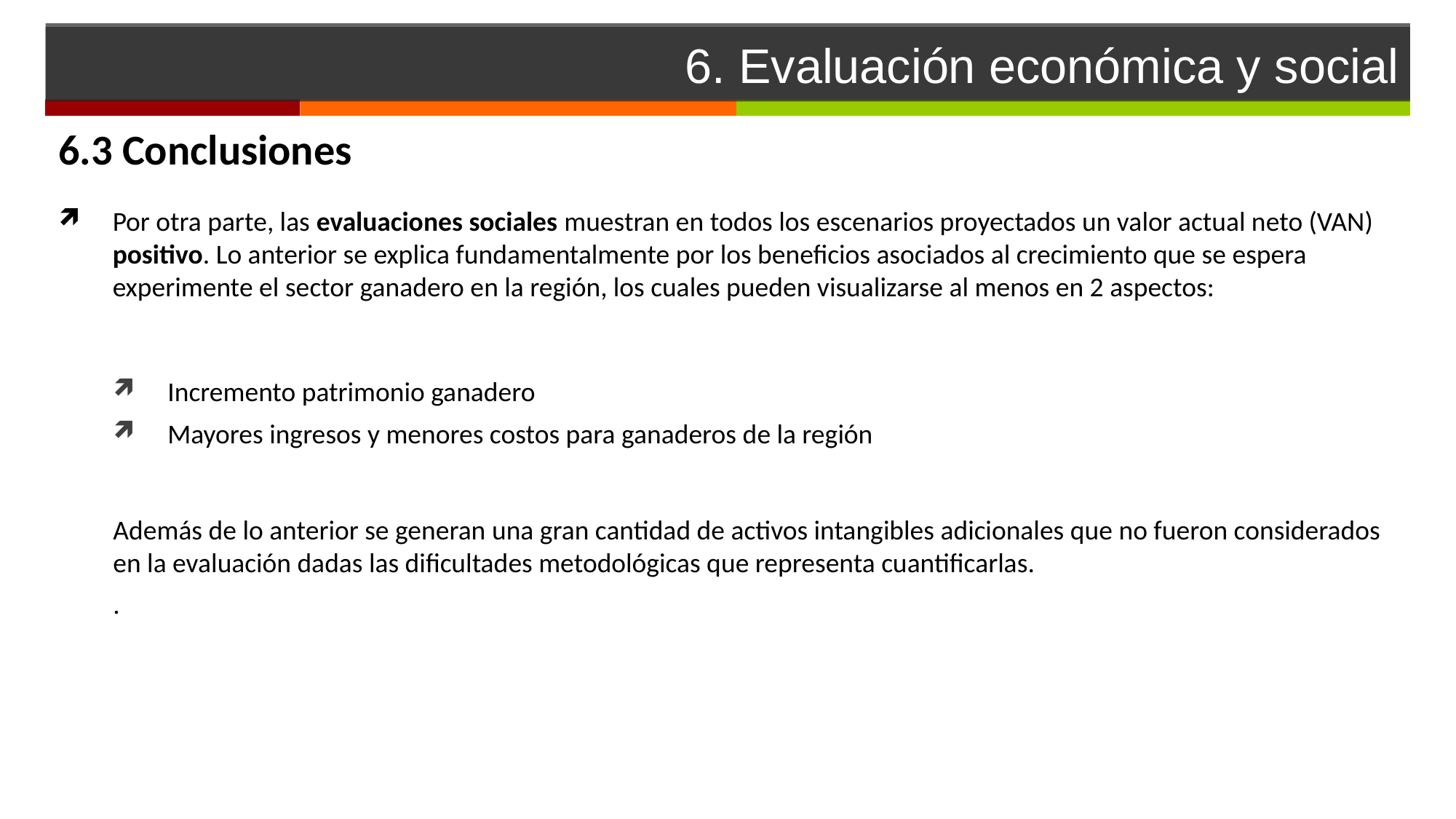

# 6. Evaluación económica y social
6.3 Conclusiones
Por otra parte, las evaluaciones sociales muestran en todos los escenarios proyectados un valor actual neto (VAN) positivo. Lo anterior se explica fundamentalmente por los beneficios asociados al crecimiento que se espera experimente el sector ganadero en la región, los cuales pueden visualizarse al menos en 2 aspectos:

Incremento patrimonio ganadero
Mayores ingresos y menores costos para ganaderos de la región

Además de lo anterior se generan una gran cantidad de activos intangibles adicionales que no fueron considerados en la evaluación dadas las dificultades metodológicas que representa cuantificarlas.
.